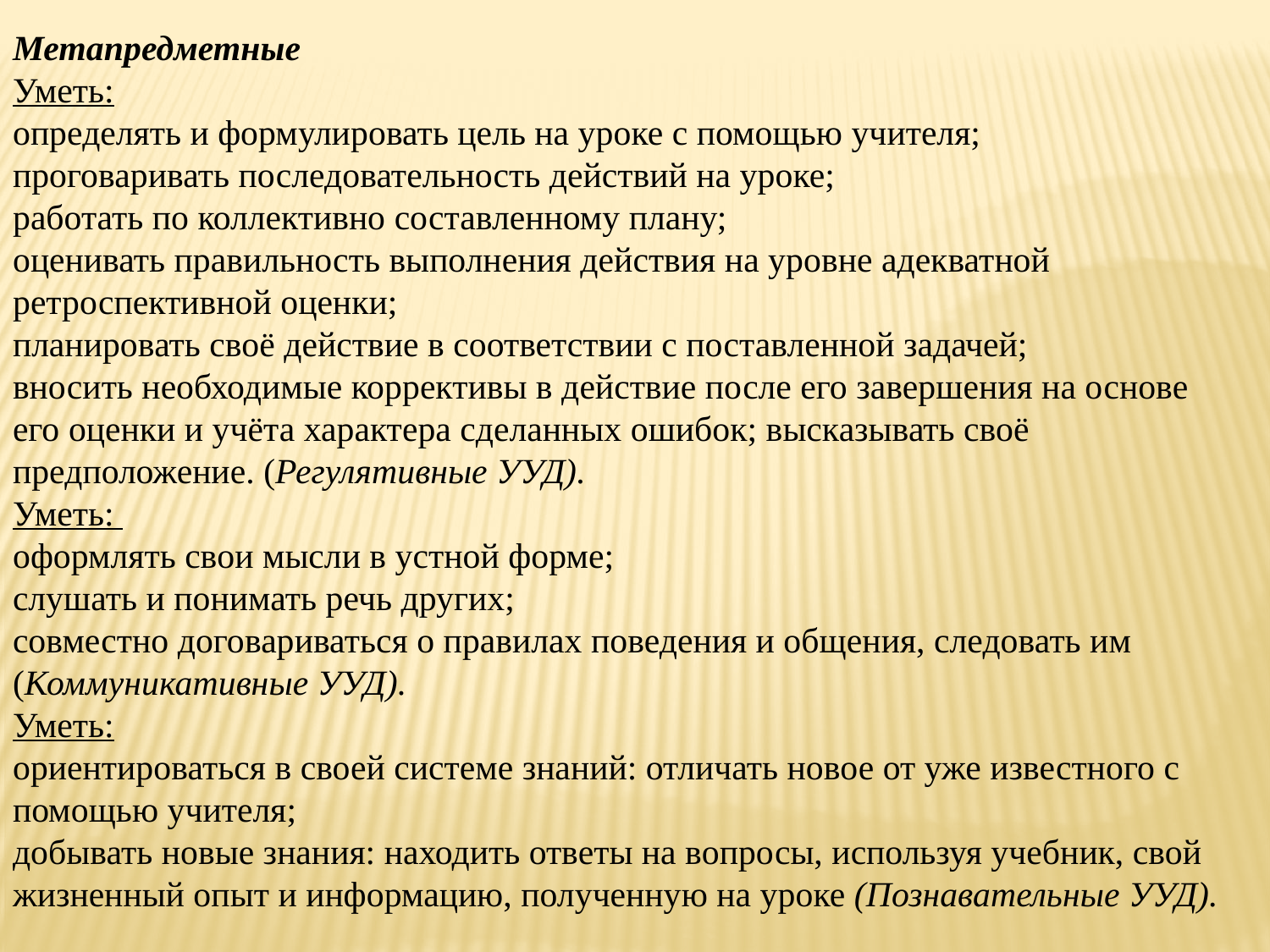

Метапредметные
Уметь:
определять и формулировать цель на уроке с помощью учителя;
проговаривать последовательность действий на уроке;
работать по коллективно составленному плану;
оценивать правильность выполнения действия на уровне адекватной ретроспективной оценки;
планировать своё действие в соответствии с поставленной задачей;
вносить необходимые коррективы в действие после его завершения на основе его оценки и учёта характера сделанных ошибок; высказывать своё предположение. (Регулятивные УУД).
Уметь:
оформлять свои мысли в устной форме;
слушать и понимать речь других;
совместно договариваться о правилах поведения и общения, следовать им  (Коммуникативные УУД).
Уметь:
ориентироваться в своей системе знаний: отличать новое от уже известного с помощью учителя;
добывать новые знания: находить ответы на вопросы, используя учебник, свой жизненный опыт и информацию, полученную на уроке (Познавательные УУД).